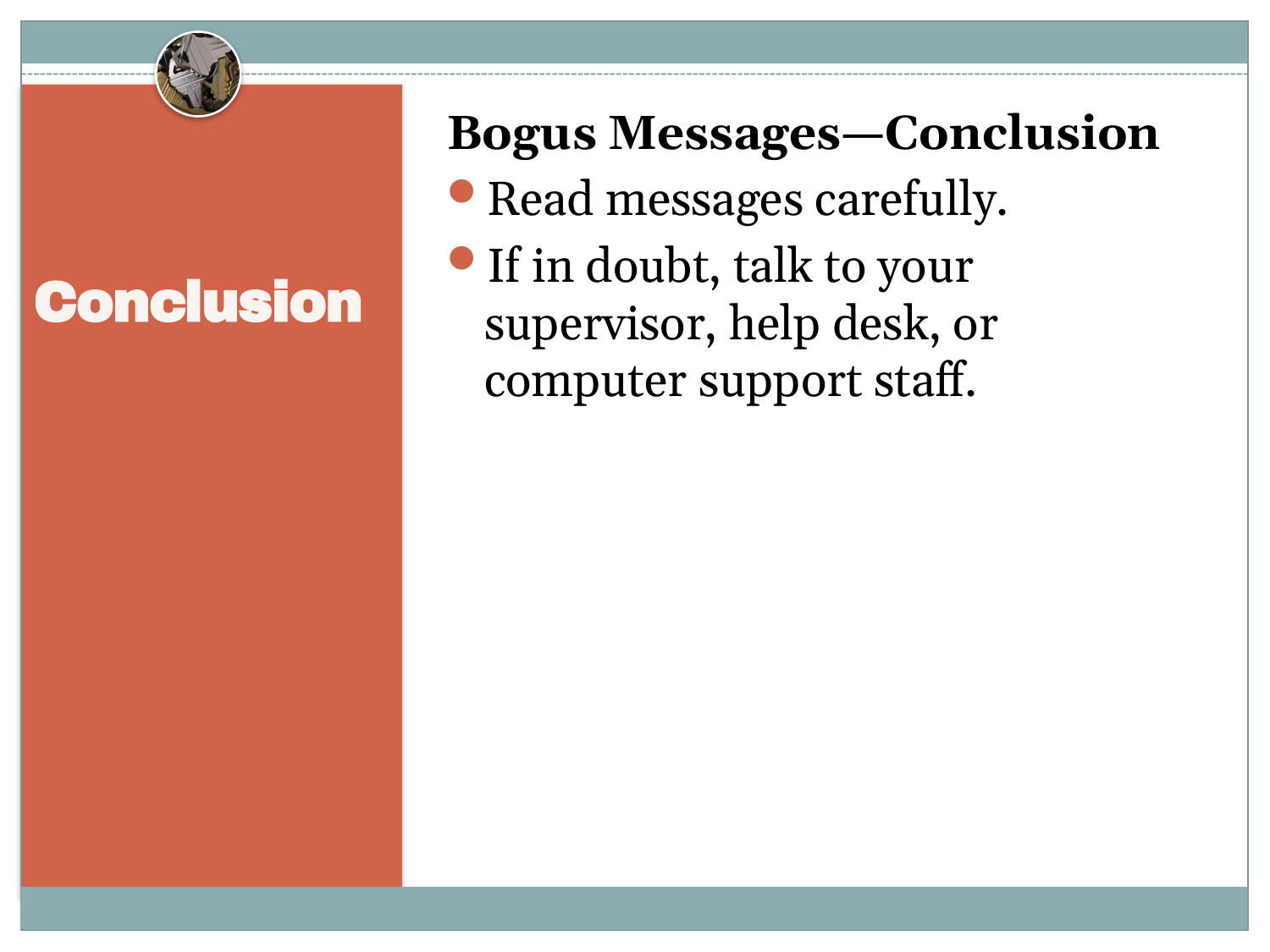

Bogus Messages—Conclusion
Read messages carefully.
If in doubt, talk to your supervisor, help desk, or computer support staff.

# Conclusion